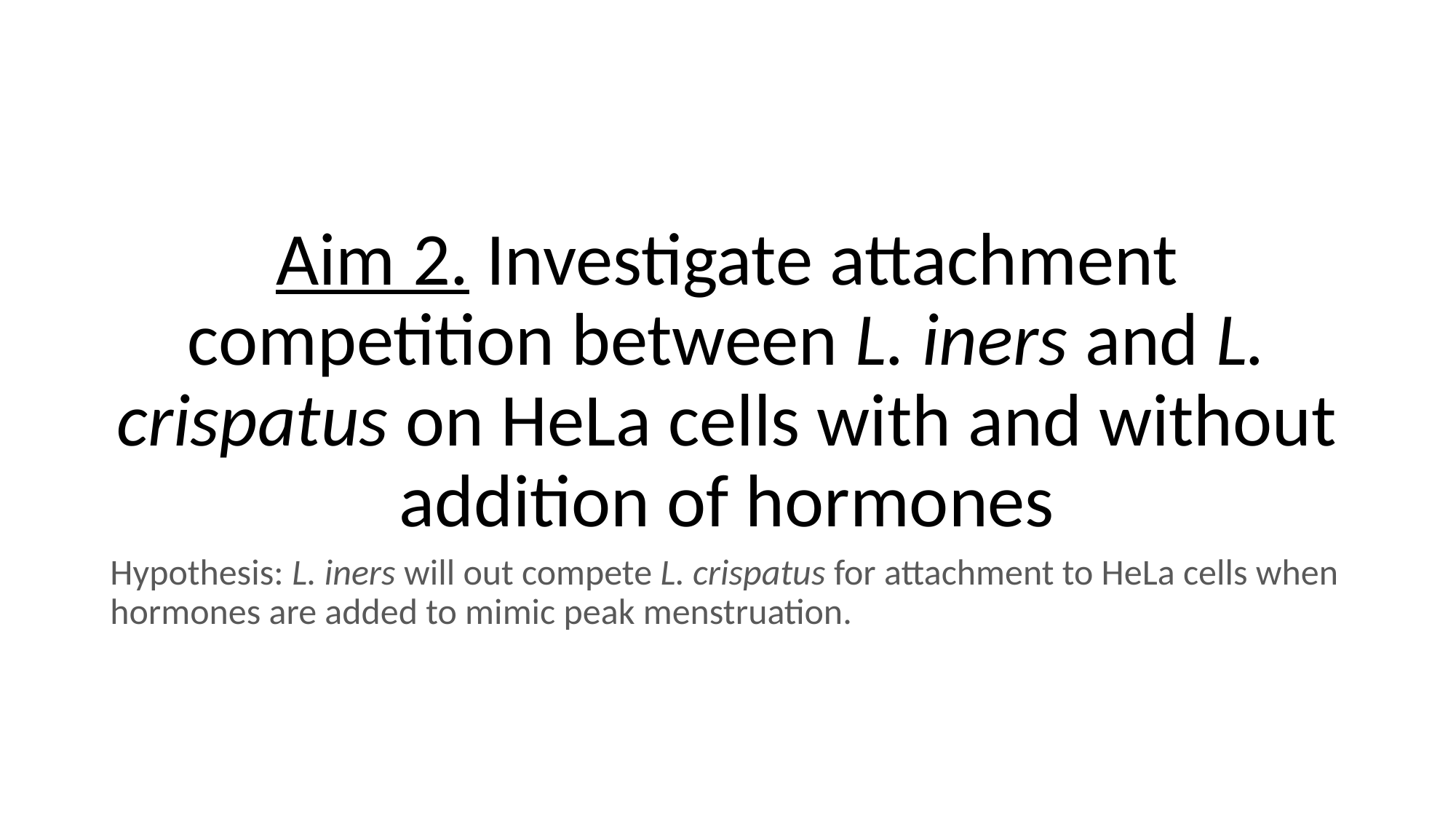

# Aim 2. Investigate attachment competition between L. iners and L. crispatus on HeLa cells with and without addition of hormones
Hypothesis: L. iners will out compete L. crispatus for attachment to HeLa cells when hormones are added to mimic peak menstruation.